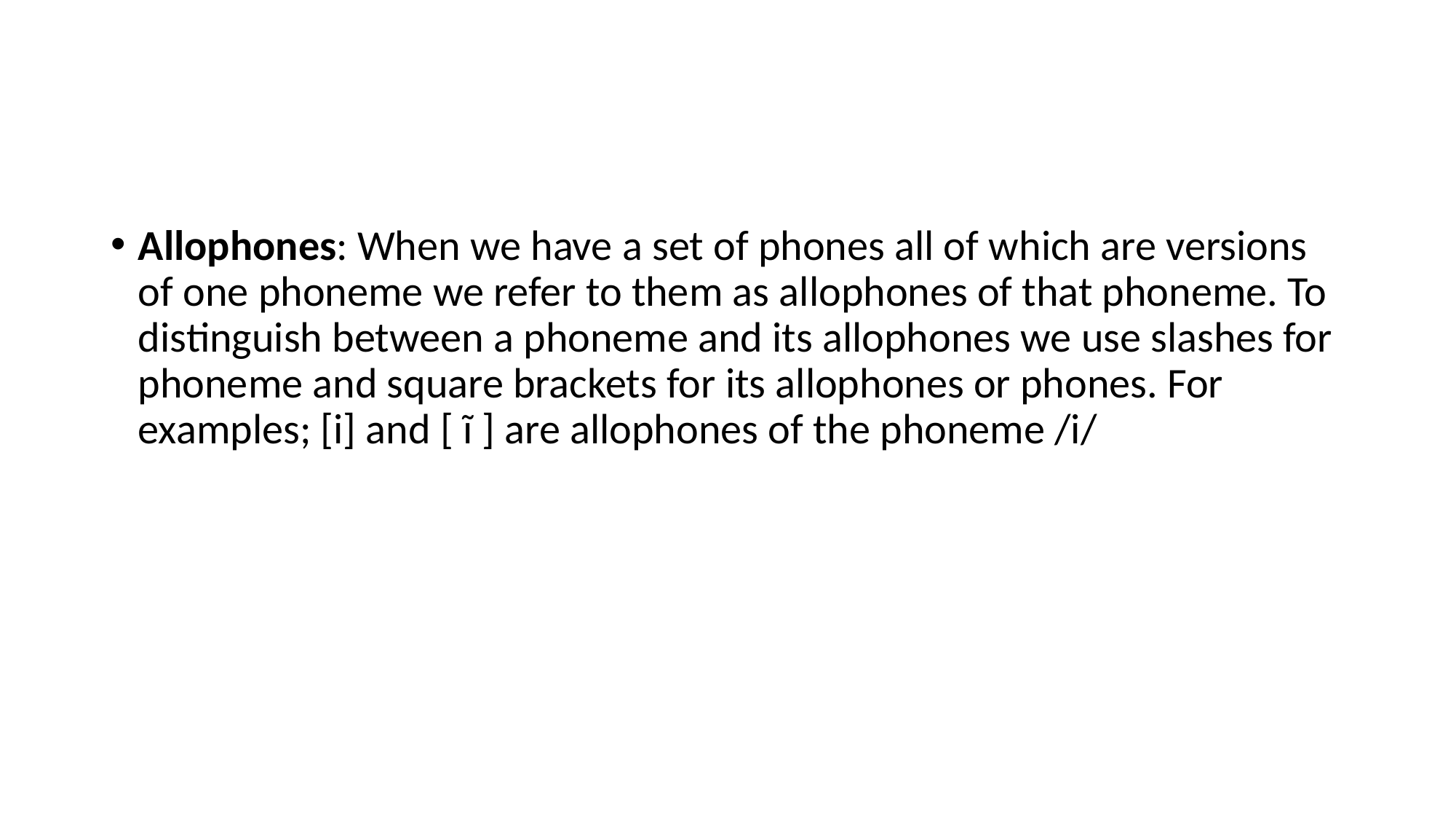

#
Allophones: When we have a set of phones all of which are versions of one phoneme we refer to them as allophones of that phoneme. To distinguish between a phoneme and its allophones we use slashes for phoneme and square brackets for its allophones or phones. For examples; [i] and [ ĩ ] are allophones of the phoneme /i/